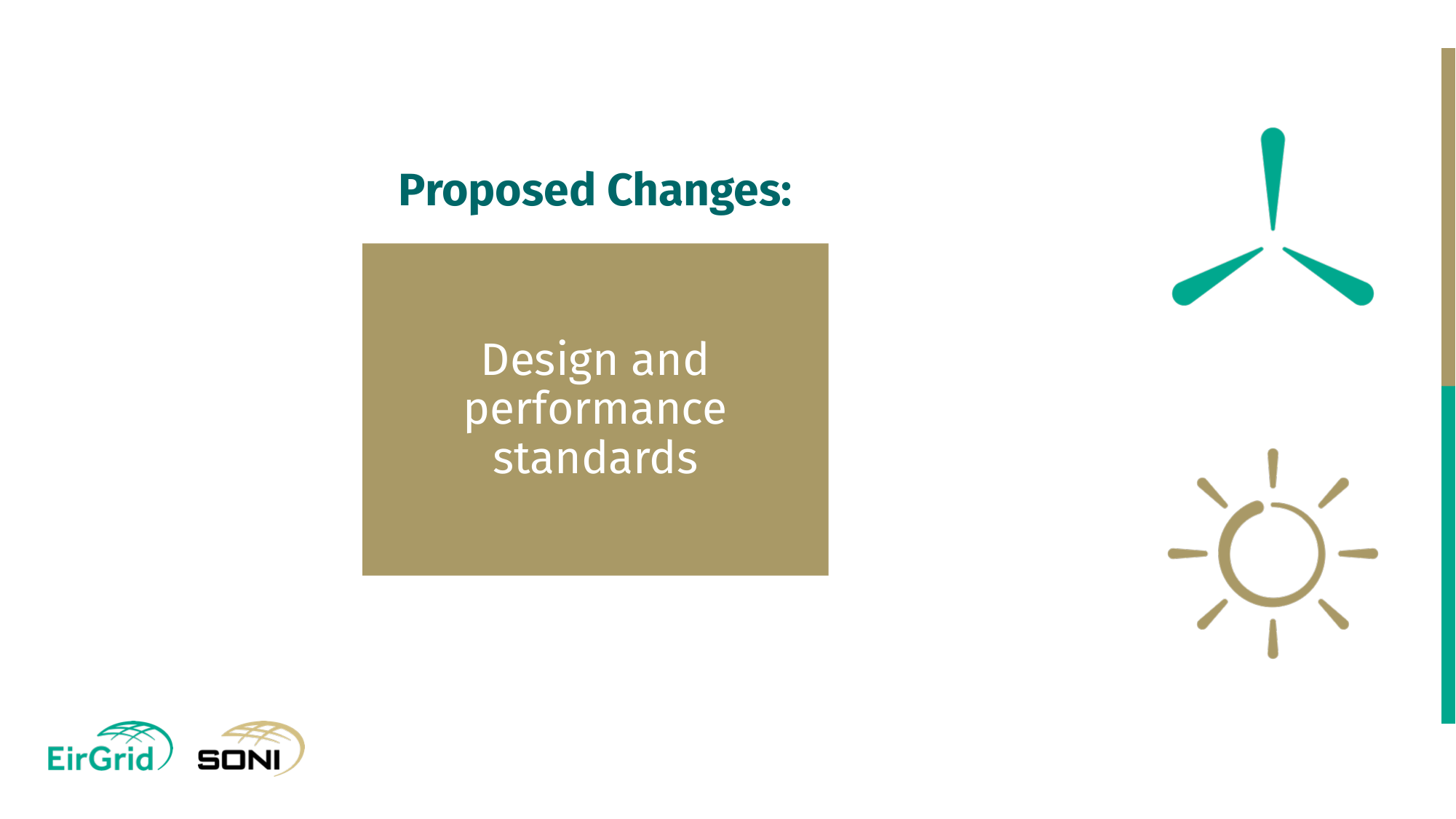

Proposed Changes:

Design and performance standards
19